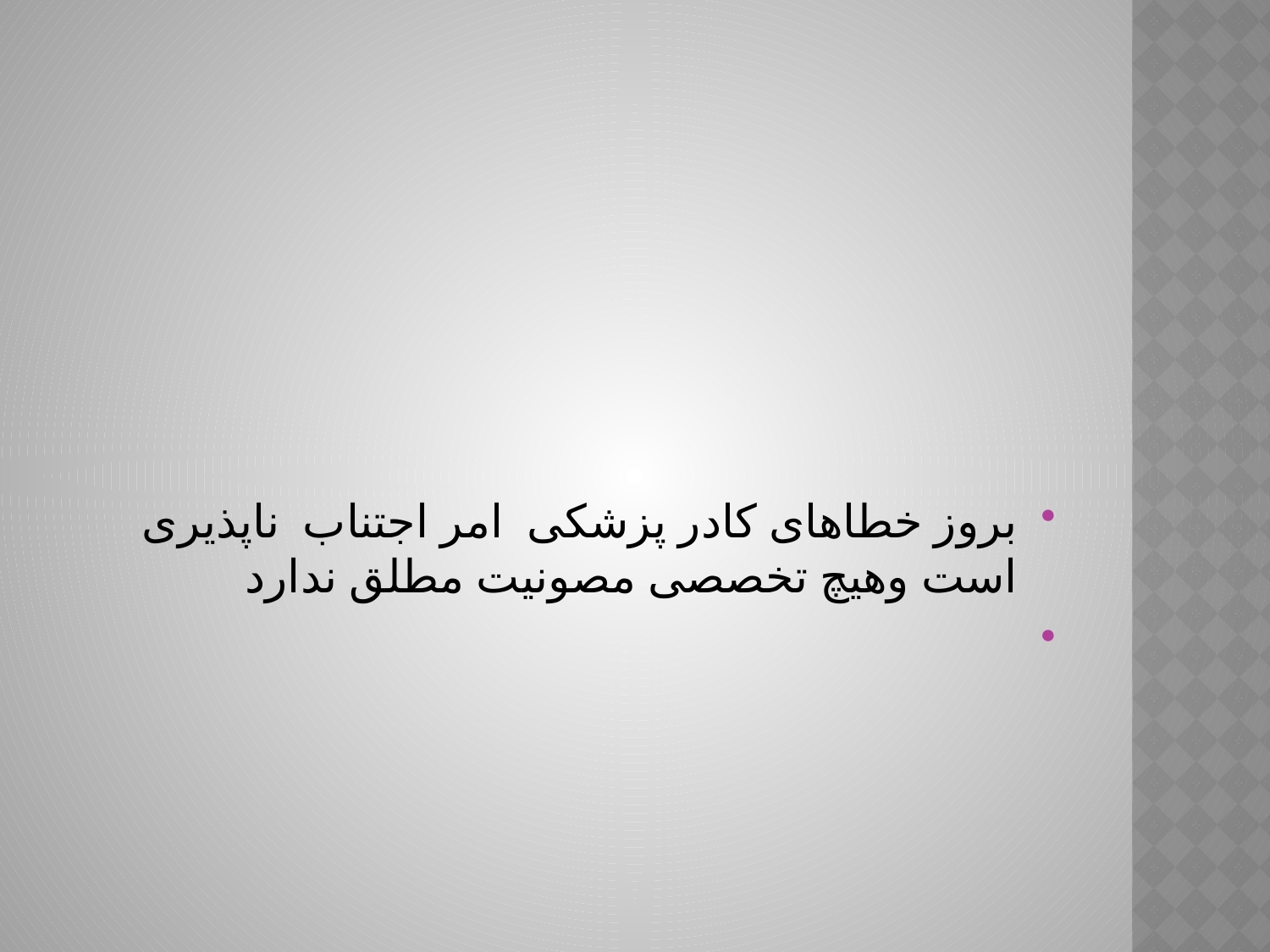

بروز خطاهای کادر پزشکی  امر اجتناب  ناپذیری است وهیچ تخصصی مصونیت مطلق ندارد